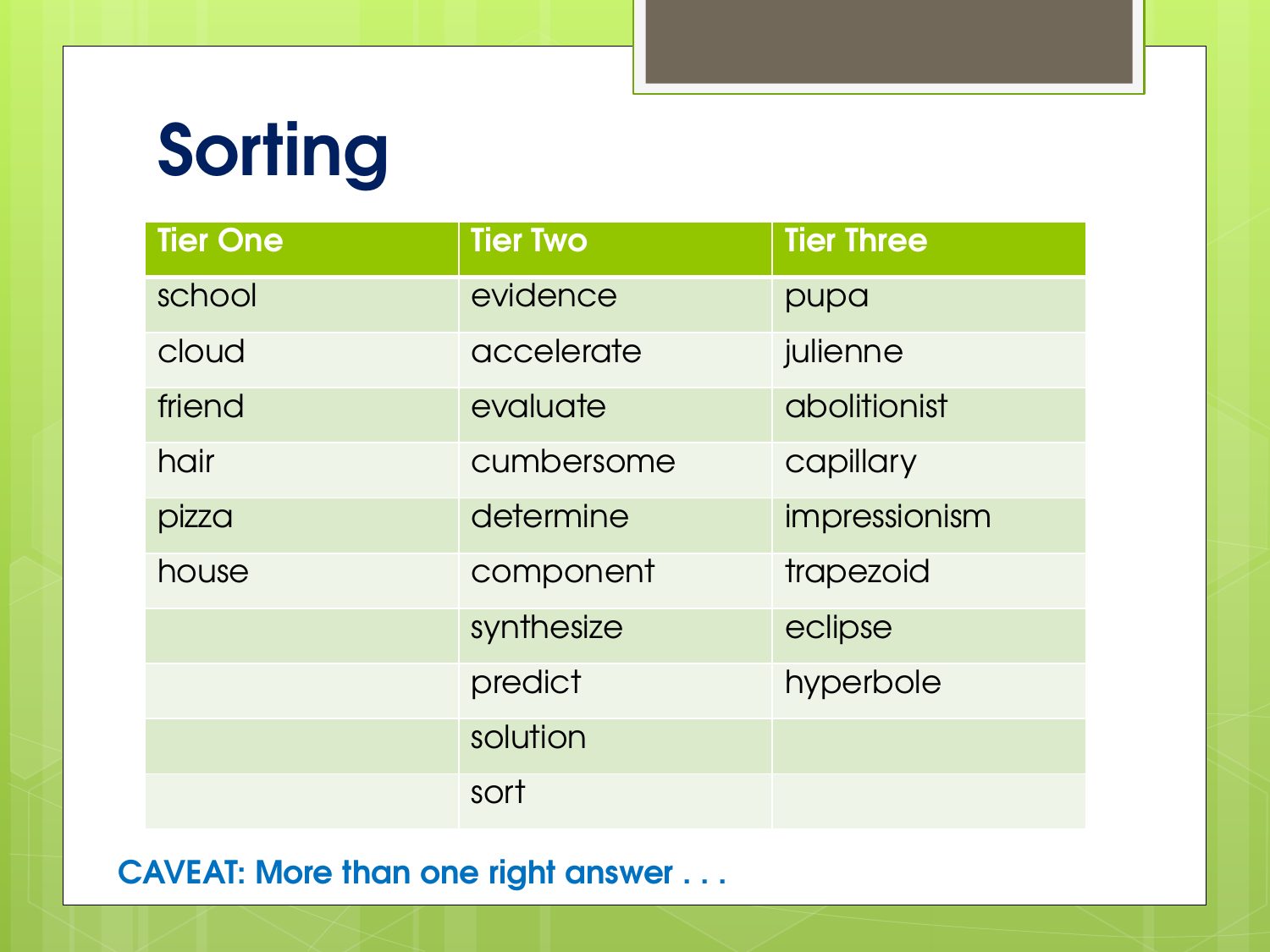

# Sorting
| Tier One | Tier Two | Tier Three |
| --- | --- | --- |
| school | evidence | pupa |
| cloud | accelerate | julienne |
| friend | evaluate | abolitionist |
| hair | cumbersome | capillary |
| pizza | determine | impressionism |
| house | component | trapezoid |
|  | synthesize | eclipse |
|  | predict | hyperbole |
|  | solution |  |
|  | sort |  |
CAVEAT: More than one right answer . . .